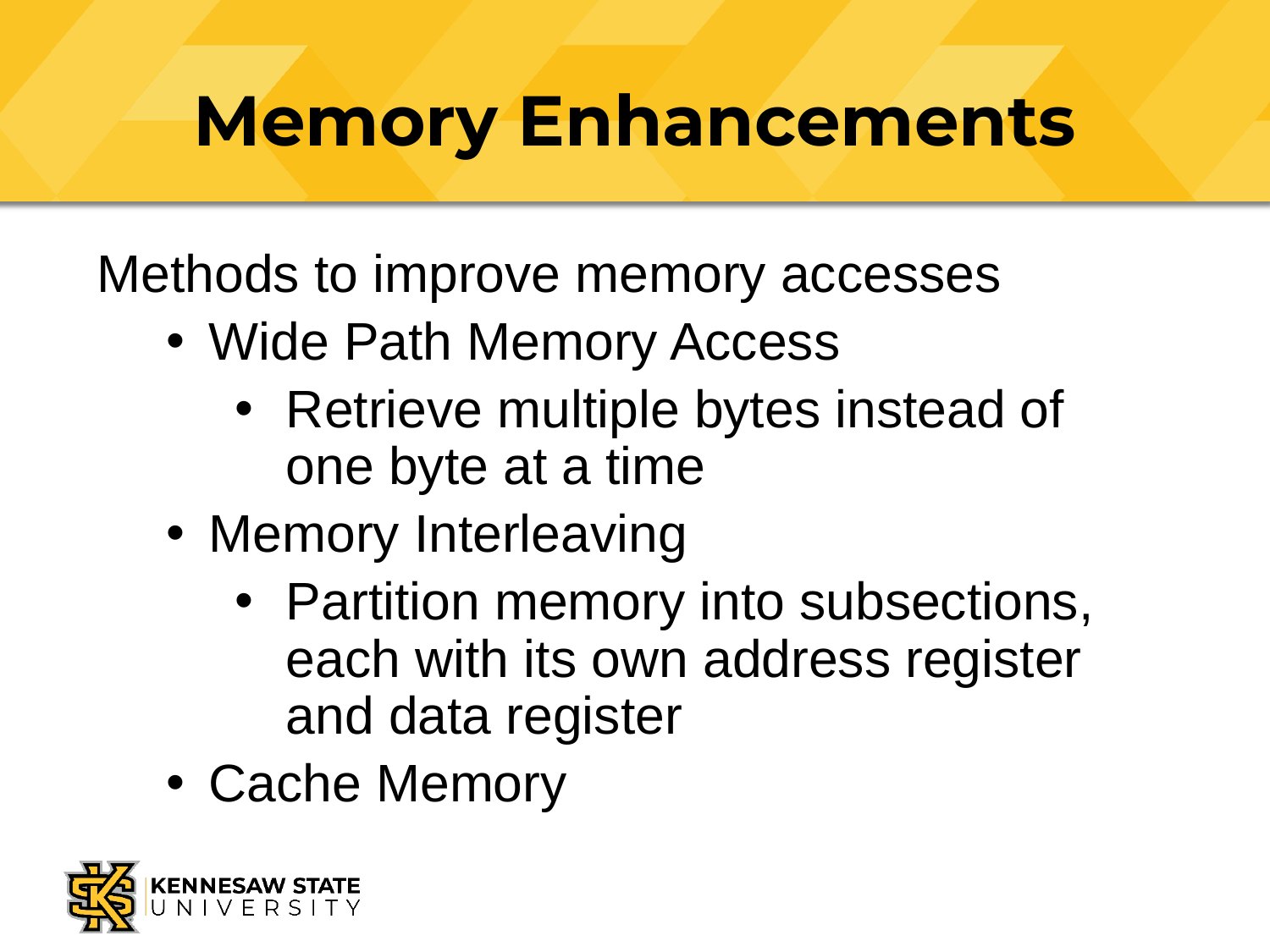

# Memory Enhancements
Methods to improve memory accesses
Wide Path Memory Access
Retrieve multiple bytes instead of one byte at a time
Memory Interleaving
Partition memory into subsections, each with its own address register and data register
Cache Memory